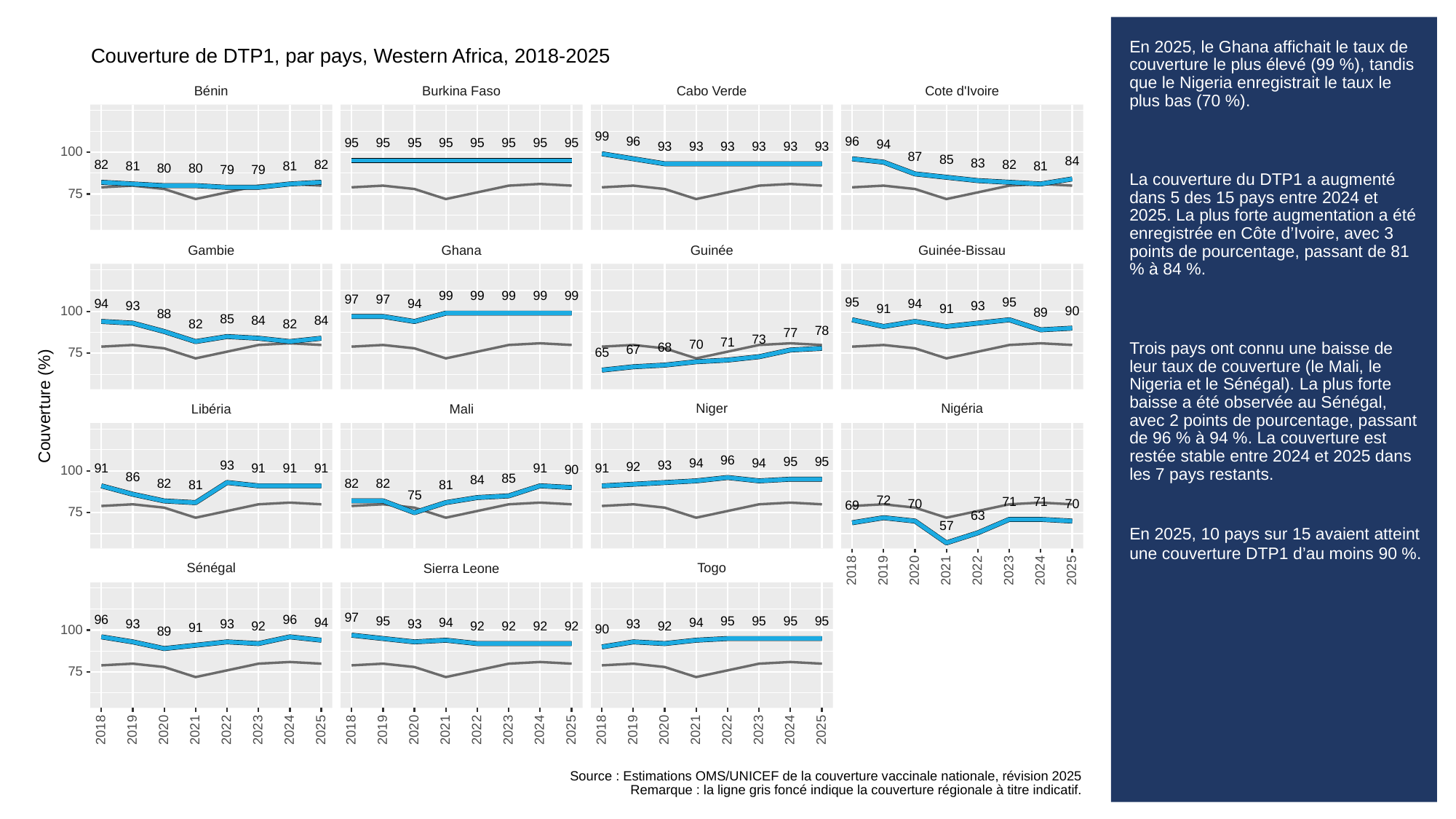

# En 2025, le Ghana affichait le taux de couverture le plus élevé (99 %), tandis que le Nigeria enregistrait le taux le plus bas (70 %).

La couverture du DTP1 a augmenté dans 5 des 15 pays entre 2024 et 2025. La plus forte augmentation a été enregistrée en Côte d’Ivoire, avec 3 points de pourcentage, passant de 81 % à 84 %.

Trois pays ont connu une baisse de leur taux de couverture (le Mali, le Nigeria et le Sénégal). La plus forte baisse a été observée au Sénégal, avec 2 points de pourcentage, passant de 96 % à 94 %. La couverture est restée stable entre 2024 et 2025 dans les 7 pays restants.

En 2025, 10 pays sur 15 avaient atteint une couverture DTP1 d’au moins 90 %.

Couverture de DTP1, par pays, Western Africa, 2018-2025
Cabo Verde
Cote d'Ivoire
Bénin
Burkina Faso

99
96
96
95
95
95
95
95
95
95
95
94
93
93
93
93
93
93
100

87

85
84

83

82
82
82
81
81
81
80
80
79
79

75

Gambie
Ghana
Guinée
Guinée-Bissau

99
99
99
99
99
97
97
95
95
94
94
94
93
93
91
91
100
90
89
88

85
84
84

82
82

78
77

73
71
70

68
67

75
65

Couverture (%)
Nigéria
Niger
Libéria
Mali

96
95
95
94
94
93
93
92
91
91
91
91
91
91
100
90

86
85
84

82
82
82
81
81

75

72
71
71
70
70
69

75
63

57

Sénégal
Togo
Sierra Leone
2023
2018
2019
2020
2021
2022
2024
2025

97
96
96
95
95
95
95
95
94
94
94
93
93
93
93
92
92
92
92
92
92
91
100
90
89

75

2023
2023
2023
2018
2019
2020
2021
2022
2024
2025
2018
2019
2020
2021
2022
2024
2025
2018
2019
2020
2021
2022
2024
2025
Source : Estimations OMS/UNICEF de la couverture vaccinale nationale, révision 2025
Remarque : la ligne gris foncé indique la couverture régionale à titre indicatif.